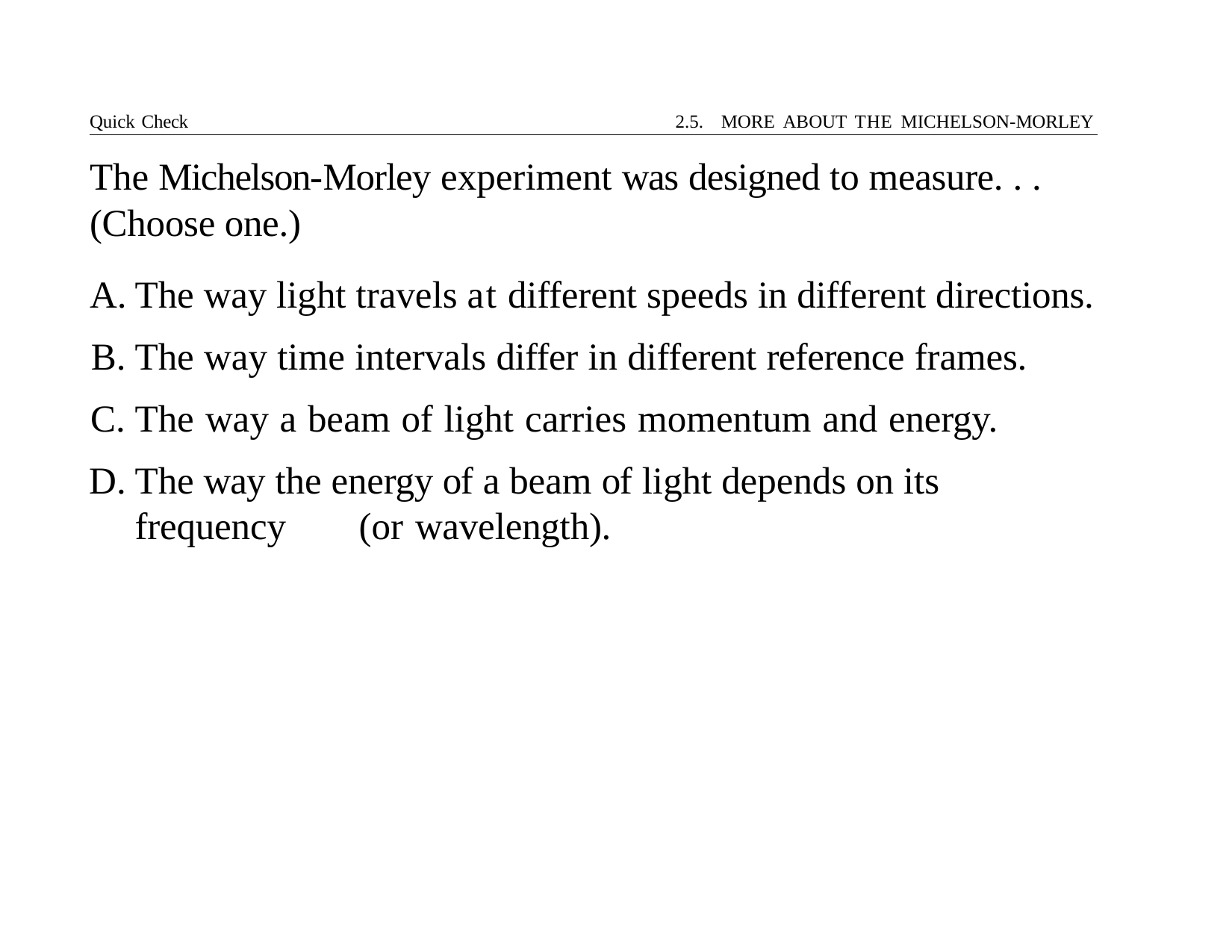

Quick Check	2.5.  MORE ABOUT THE MICHELSON-MORLEY

# The Michelson-Morley experiment was designed to measure. . . (Choose one.)
The way light travels at different speeds in different directions.
The way time intervals differ in different reference frames.
The way a beam of light carries momentum and energy.
The way the energy of a beam of light depends on its frequency 	(or wavelength).